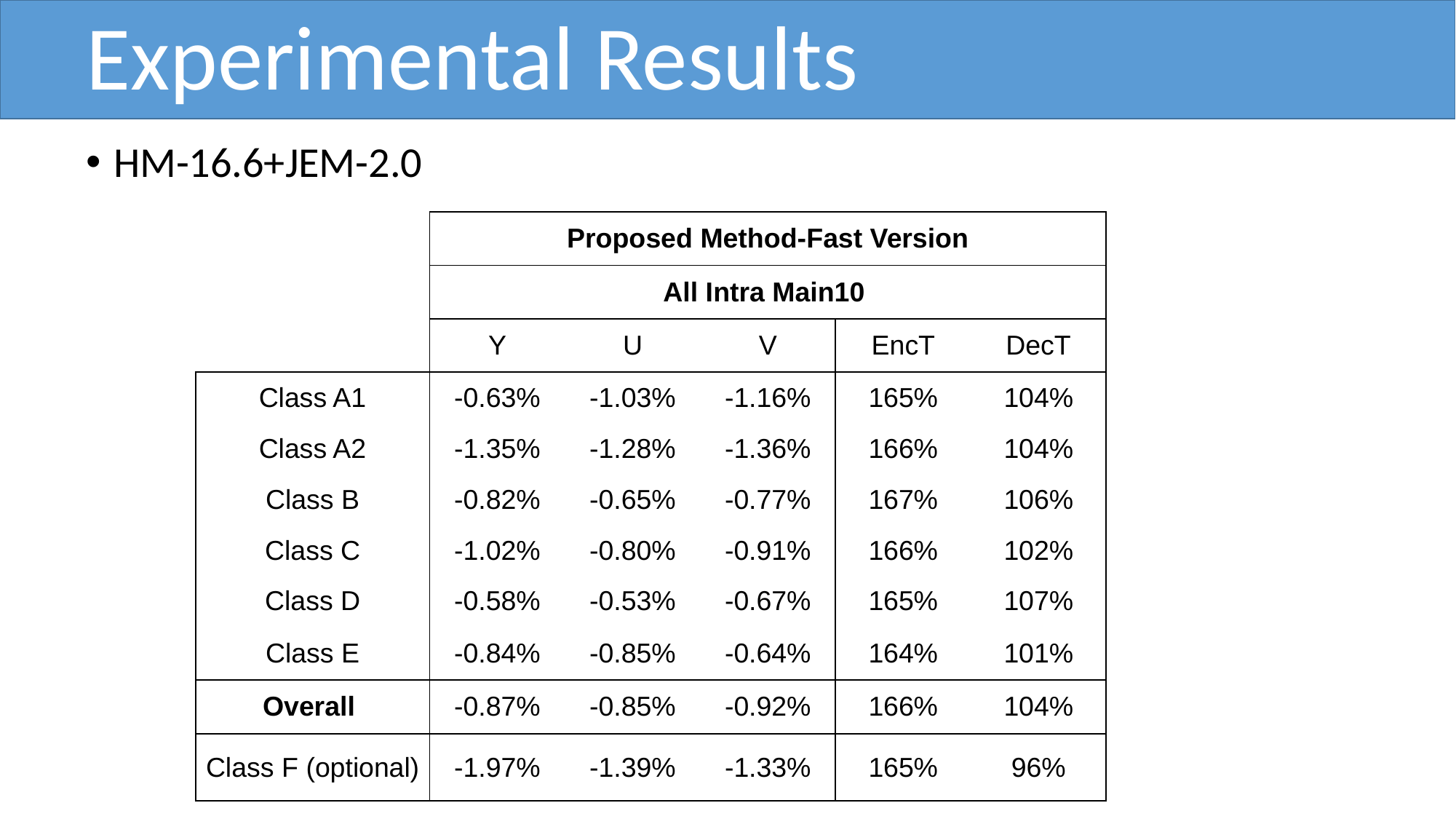

# Experimental Results
HM-16.6+JEM-2.0
|  |  |  |  |  |  |  |
| --- | --- | --- | --- | --- | --- | --- |
|  | Proposed Method-Fast Version |  |  |  |  |  |
|  | All Intra Main10 |  |  |  |  |  |
|  | Y | U | V | EncT | DecT |  |
| Class A1 | -0.63% | -1.03% | -1.16% | 165% | 104% |  |
| Class A2 | -1.35% | -1.28% | -1.36% | 166% | 104% |  |
| Class B | -0.82% | -0.65% | -0.77% | 167% | 106% |  |
| Class C | -1.02% | -0.80% | -0.91% | 166% | 102% |  |
| Class D | -0.58% | -0.53% | -0.67% | 165% | 107% |  |
| Class E | -0.84% | -0.85% | -0.64% | 164% | 101% |  |
| Overall | -0.87% | -0.85% | -0.92% | 166% | 104% |  |
| Class F (optional) | -1.97% | -1.39% | -1.33% | 165% | 96% |  |